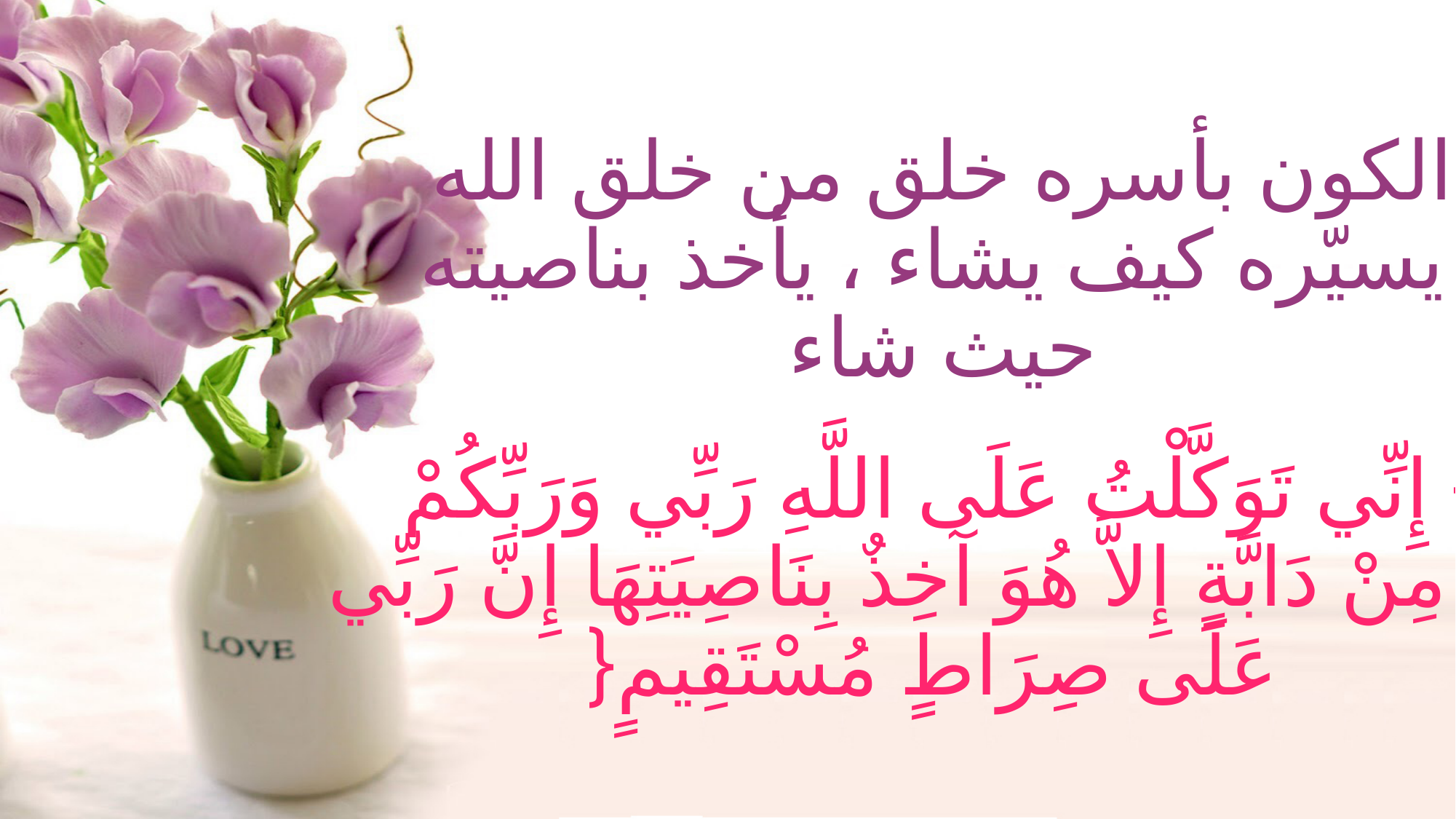

# الكون بأسره خلق من خلق الله يسيّره كيف يشاء ، يأخذ بناصيته حيث شاء } إِنِّي تَوَكَّلْتُ عَلَى اللَّهِ رَبِّي وَرَبِّكُمْ مَا مِنْ دَابَّةٍ إِلاَّ هُوَ آخِذٌ بِنَاصِيَتِهَا إِنَّ رَبِّي عَلَى صِرَاطٍ مُسْتَقِيمٍ{